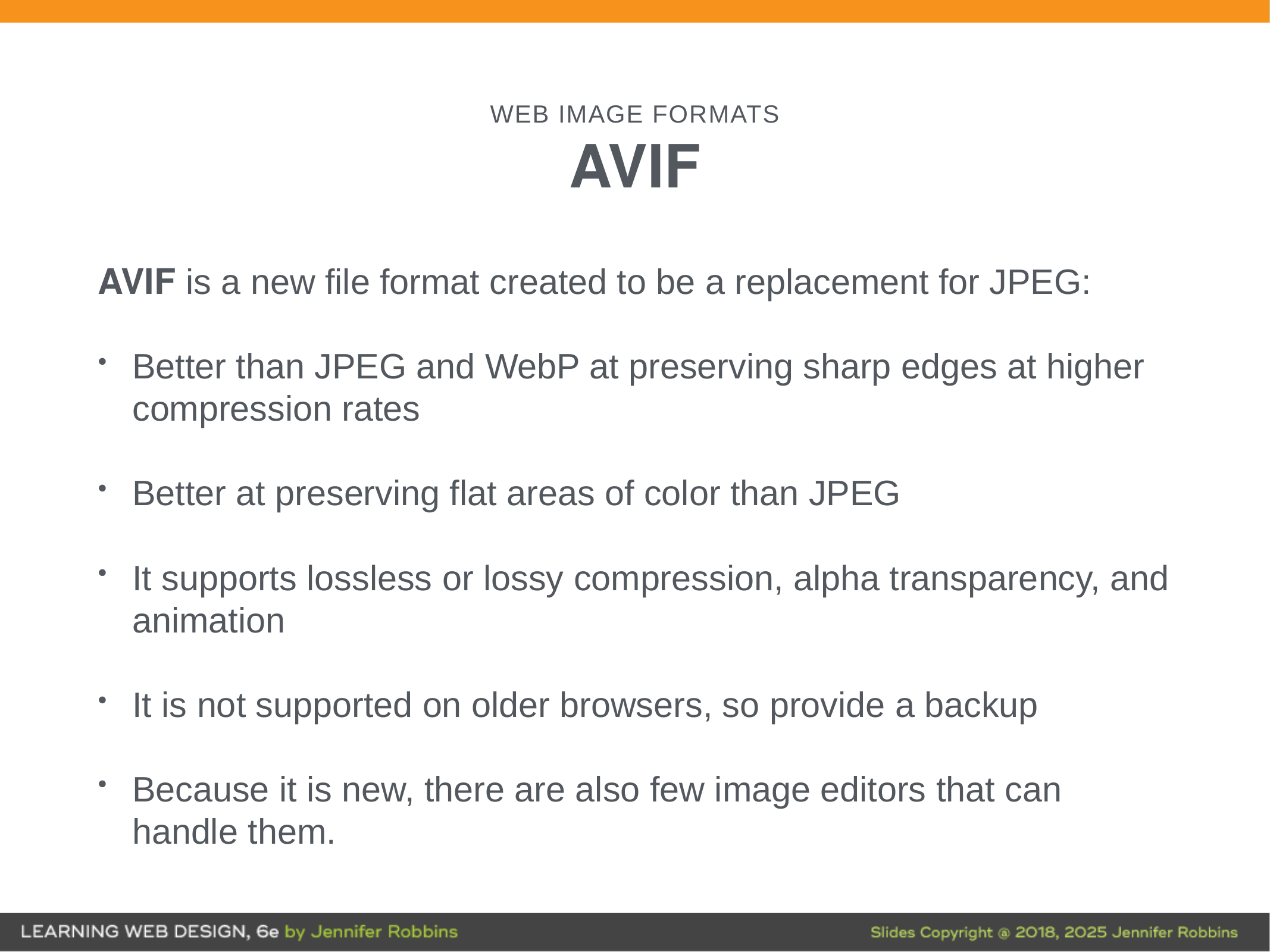

# WEB IMAGE FORMATS
AVIF
AVIF is a new file format created to be a replacement for JPEG:
Better than JPEG and WebP at preserving sharp edges at higher compression rates
Better at preserving flat areas of color than JPEG
It supports lossless or lossy compression, alpha transparency, and animation
It is not supported on older browsers, so provide a backup
Because it is new, there are also few image editors that can handle them.